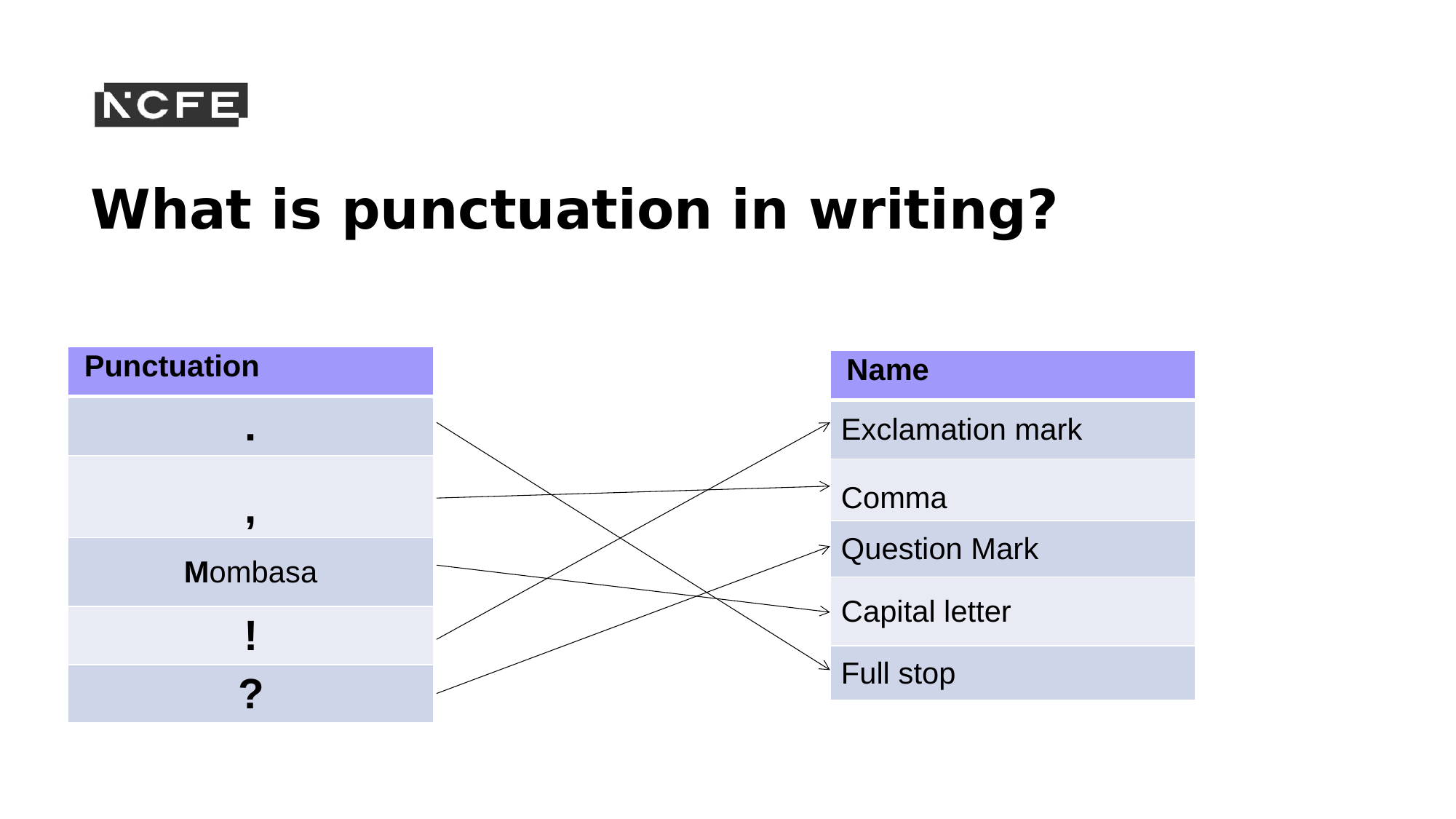

# What is punctuation in writing?
| Punctuation |
| --- |
| . |
| , |
| Mombasa |
| ! |
| ? |
| Name |
| --- |
| Exclamation mark |
| Comma |
| Question Mark |
| Capital letter |
| Full stop |